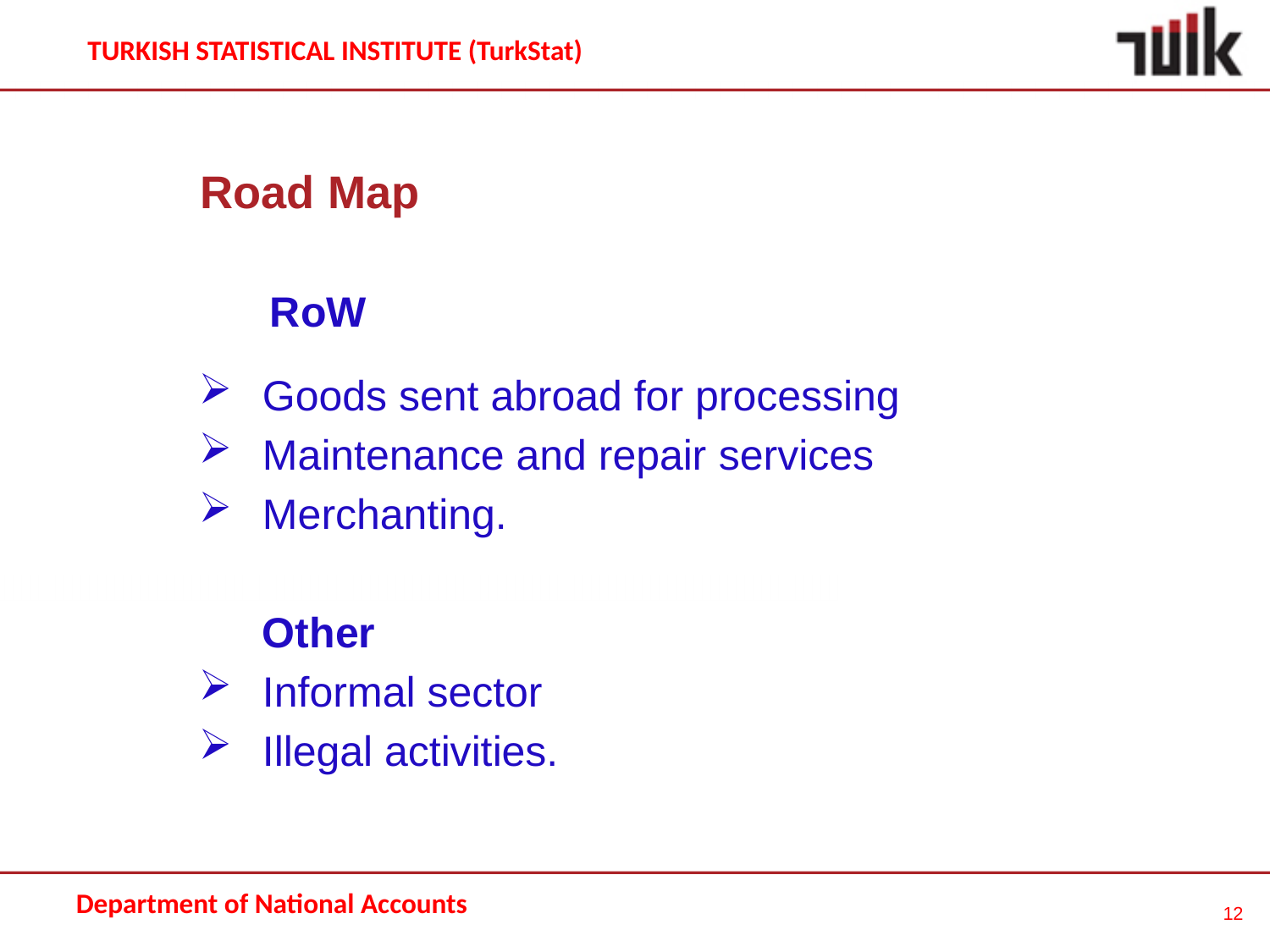

Road Map

      RoW

Goods sent abroad for processing
Maintenance and repair services
Merchanting.

	Other
Informal sector
Illegal activities.
12